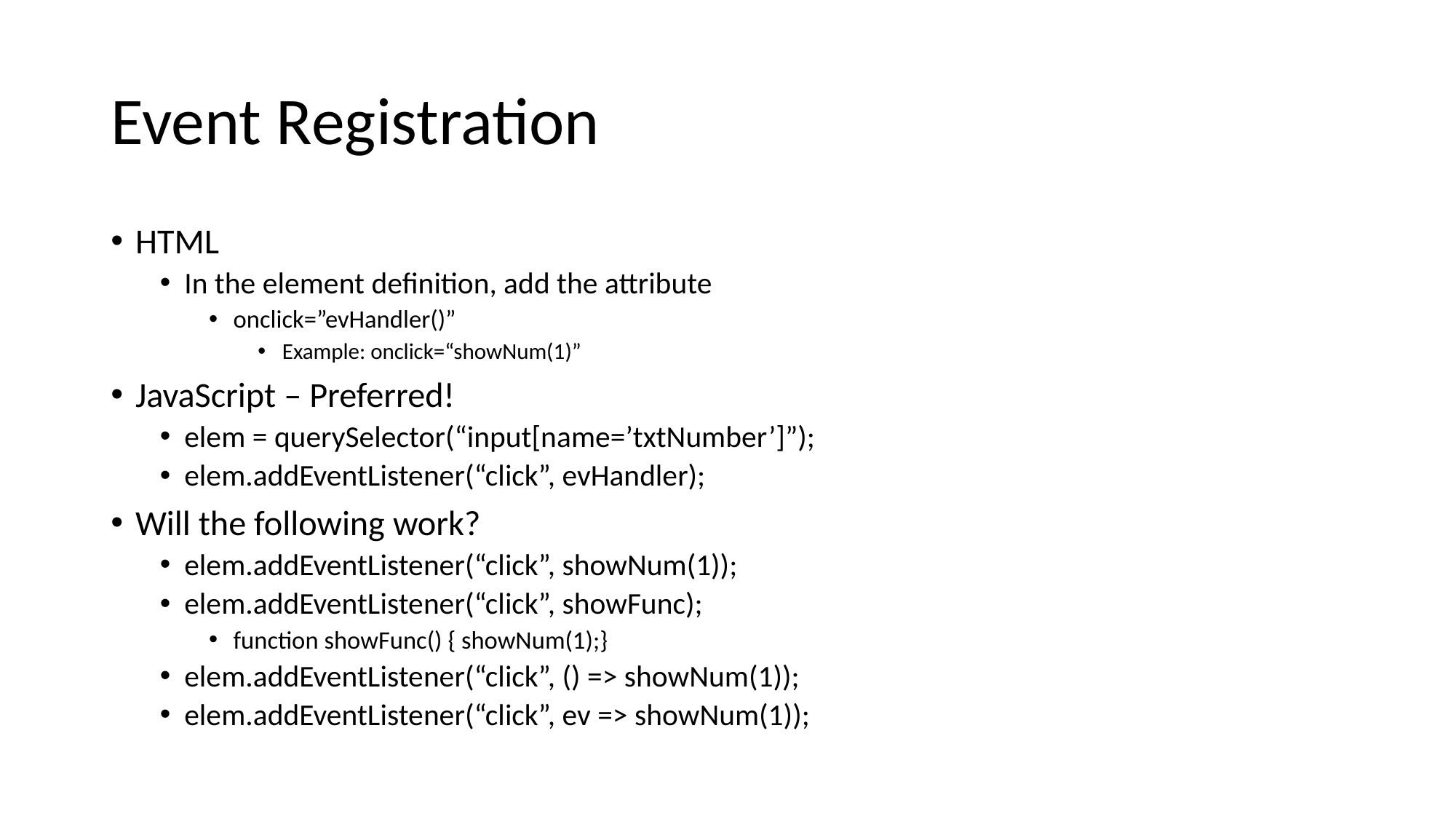

# Event Registration
HTML
In the element definition, add the attribute
onclick=”evHandler()”
Example: onclick=“showNum(1)”
JavaScript – Preferred!
elem = querySelector(“input[name=’txtNumber’]”);
elem.addEventListener(“click”, evHandler);
Will the following work?
elem.addEventListener(“click”, showNum(1));
elem.addEventListener(“click”, showFunc);
function showFunc() { showNum(1);}
elem.addEventListener(“click”, () => showNum(1));
elem.addEventListener(“click”, ev => showNum(1));